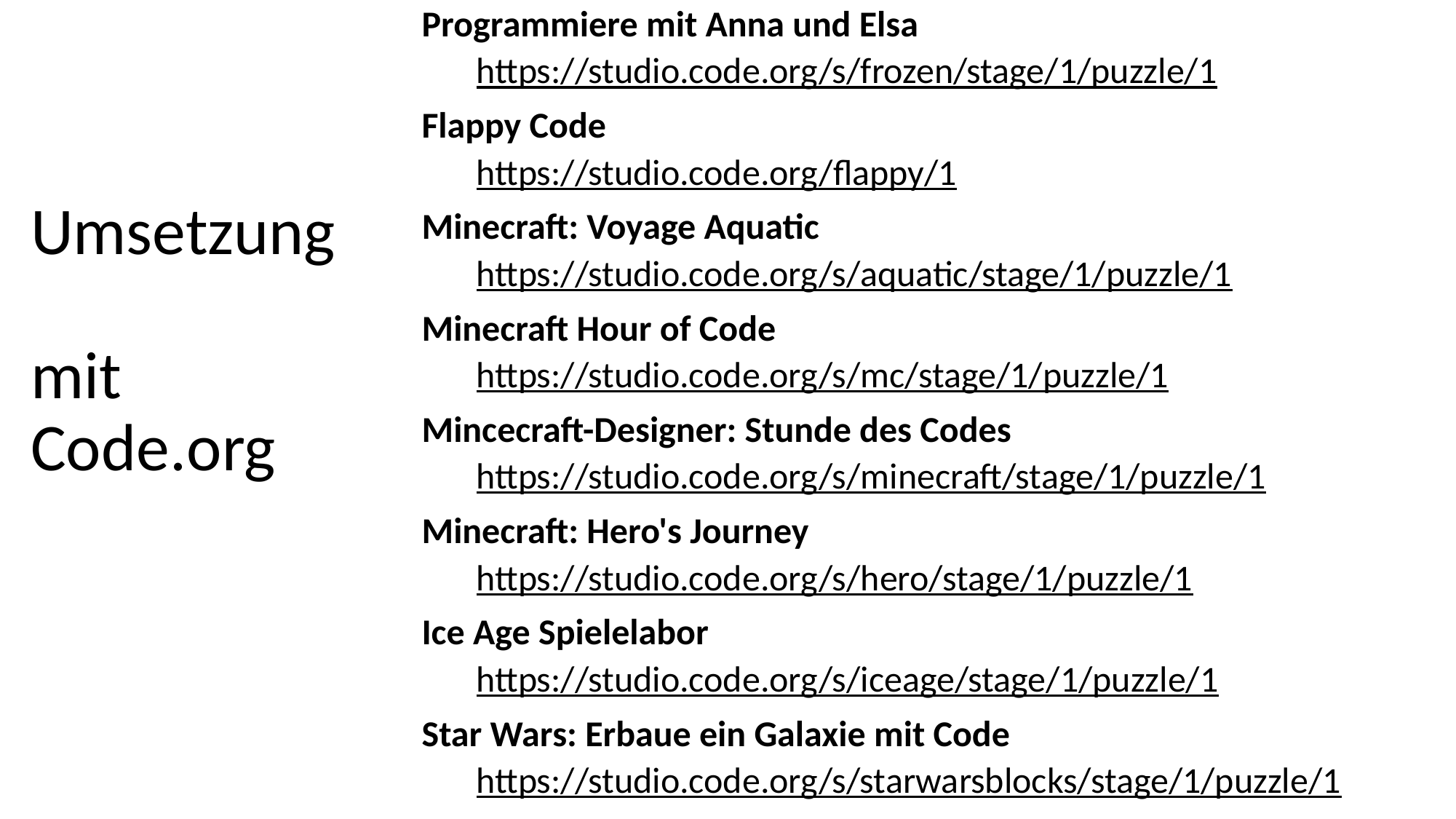

Programmiere mit Anna und Elsa
https://studio.code.org/s/frozen/stage/1/puzzle/1
Flappy Code
https://studio.code.org/flappy/1
Minecraft: Voyage Aquatic
https://studio.code.org/s/aquatic/stage/1/puzzle/1
Minecraft Hour of Code
https://studio.code.org/s/mc/stage/1/puzzle/1
Mincecraft-Designer: Stunde des Codes
https://studio.code.org/s/minecraft/stage/1/puzzle/1
Minecraft: Hero's Journey
https://studio.code.org/s/hero/stage/1/puzzle/1
Ice Age Spielelabor
https://studio.code.org/s/iceage/stage/1/puzzle/1
Star Wars: Erbaue ein Galaxie mit Code
https://studio.code.org/s/starwarsblocks/stage/1/puzzle/1
# Umsetzung mit Code.org